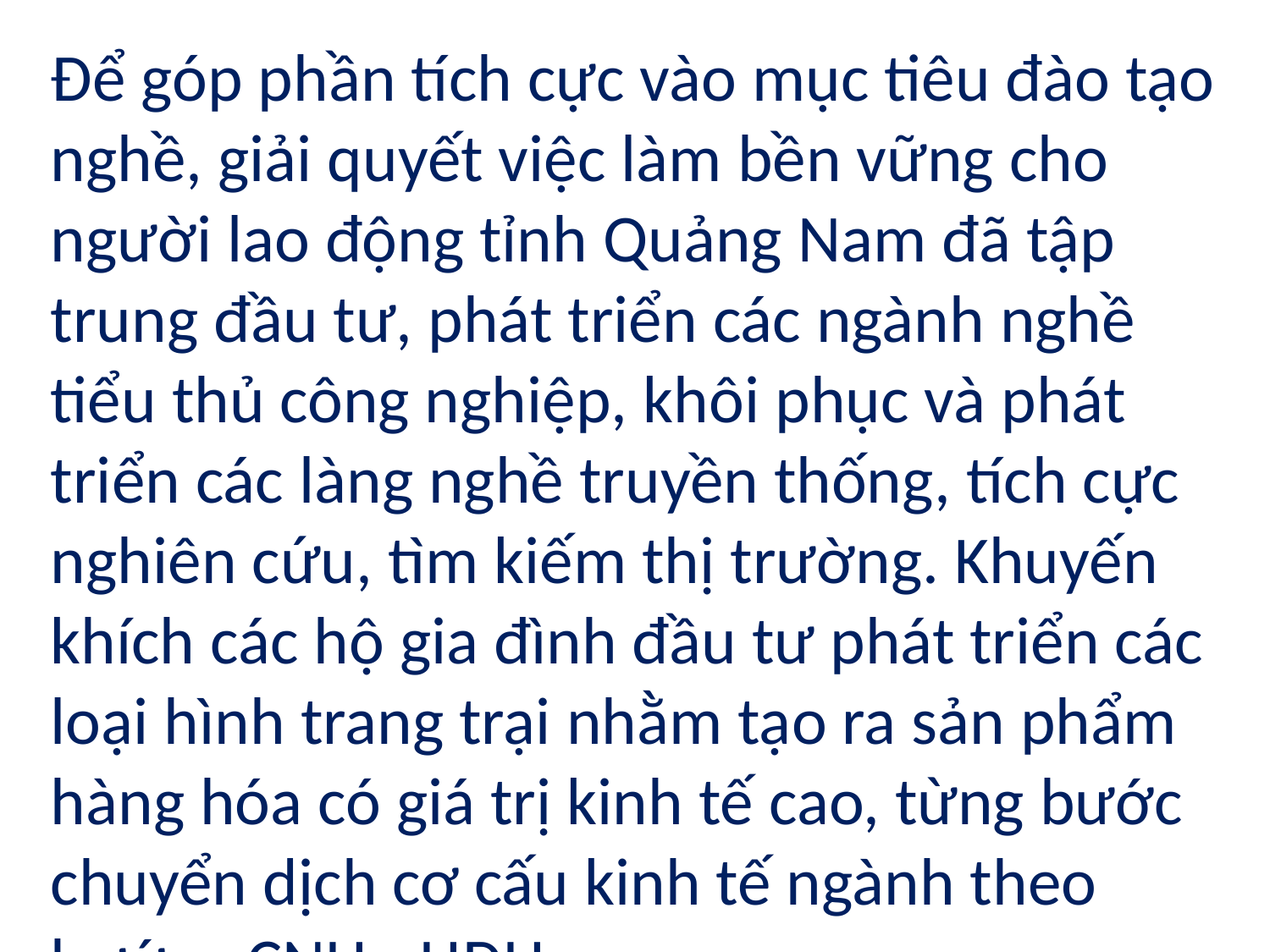

Để góp phần tích cực vào mục tiêu đào tạo nghề, giải quyết việc làm bền vững cho người lao động tỉnh Quảng Nam đã tập trung đầu tư, phát triển các ngành nghề tiểu thủ công nghiệp, khôi phục và phát triển các làng nghề truyền thống, tích cực nghiên cứu, tìm kiếm thị trường. Khuyến khích các hộ gia đình đầu tư phát triển các loại hình trang trại nhằm tạo ra sản phẩm hàng hóa có giá trị kinh tế cao, từng bước chuyển dịch cơ cấu kinh tế ngành theo hướng CNH - HĐH.